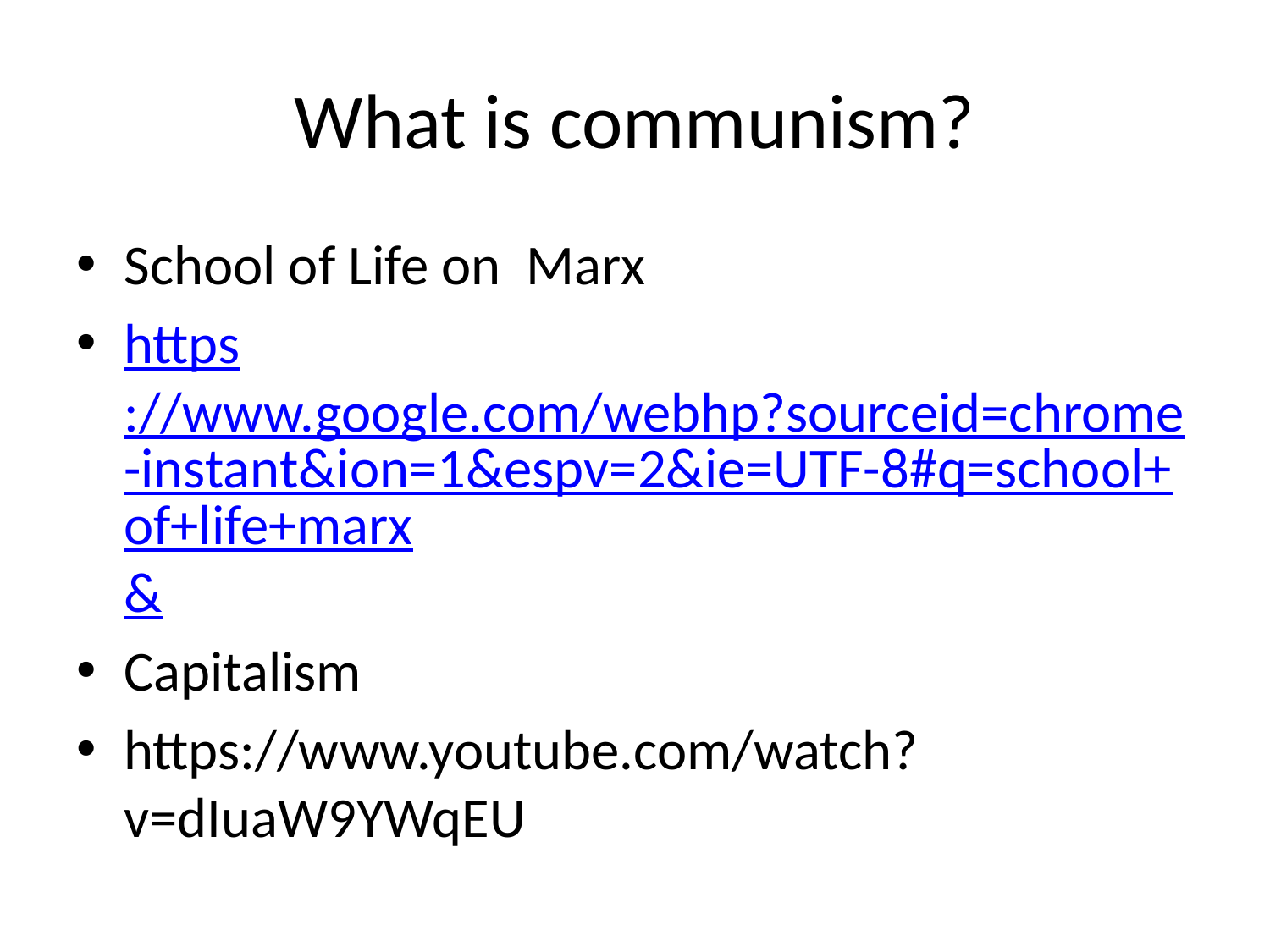

# What is communism?
School of Life on  Marx
https://www.google.com/webhp?sourceid=chrome-instant&ion=1&espv=2&ie=UTF-8#q=school+of+life+marx&
Capitalism
https://www.youtube.com/watch?v=dIuaW9YWqEU